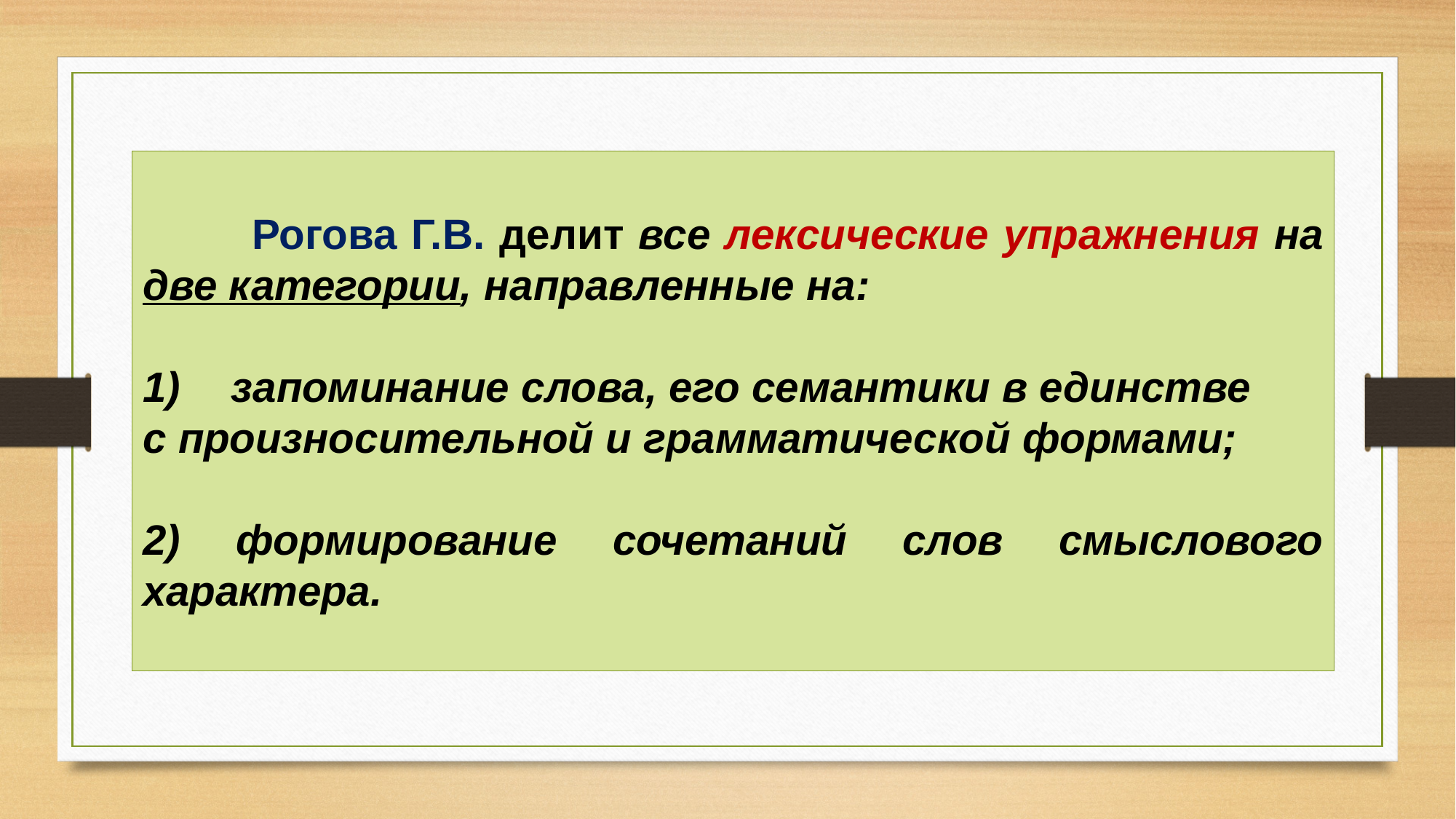

Рогова Г.В. делит все лексические упражнения на две категории, направленные на:

    запоминание слова, его семантики в единстве
с произносительной и грамматической формами;

2) формирование сочетаний слов смыслового характера.